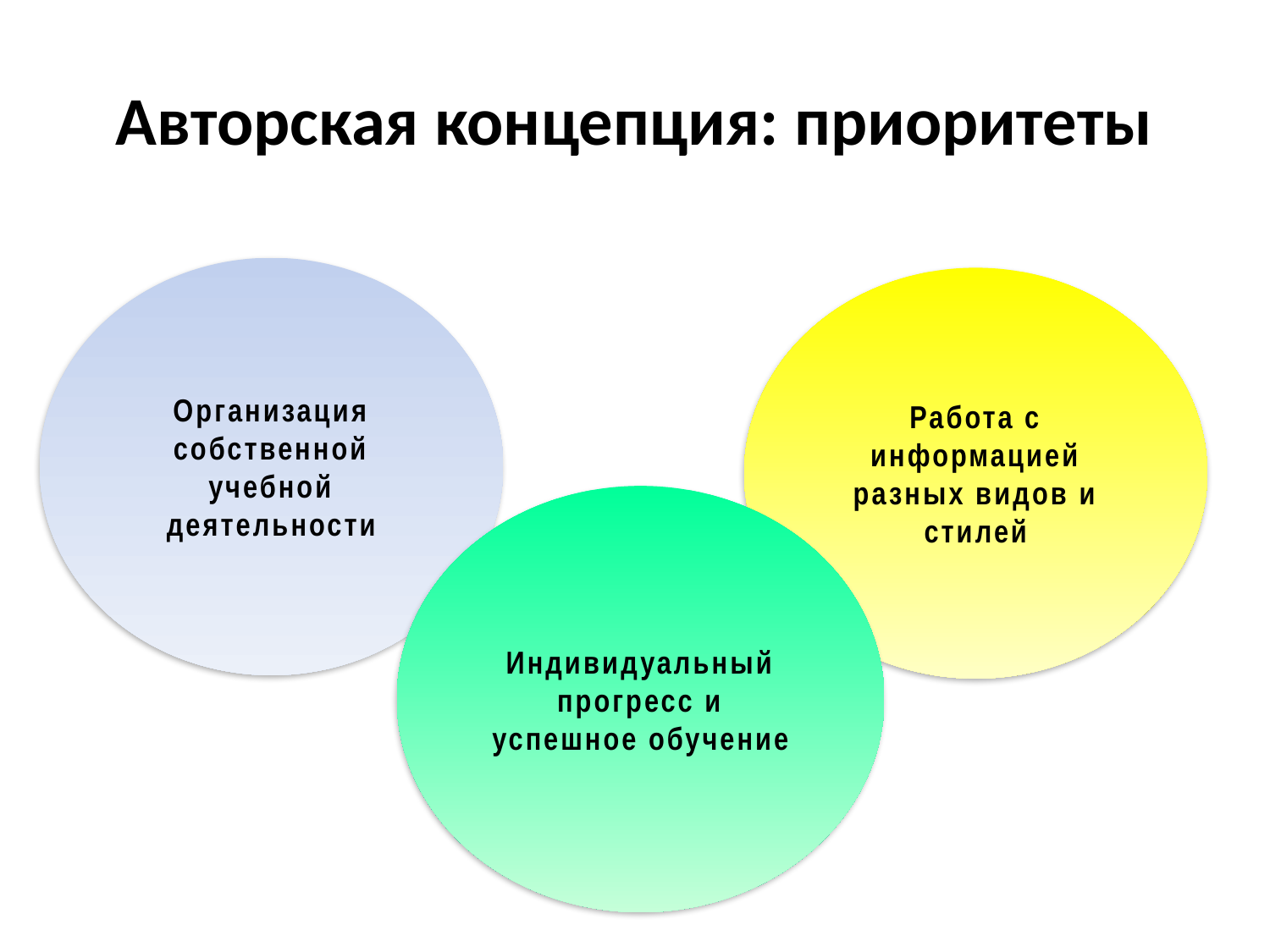

# Авторская концепция: приоритеты
Организация собственной учебной деятельности
Работа с информацией разных видов и стилей
Индивидуальный прогресс и успешное обучение